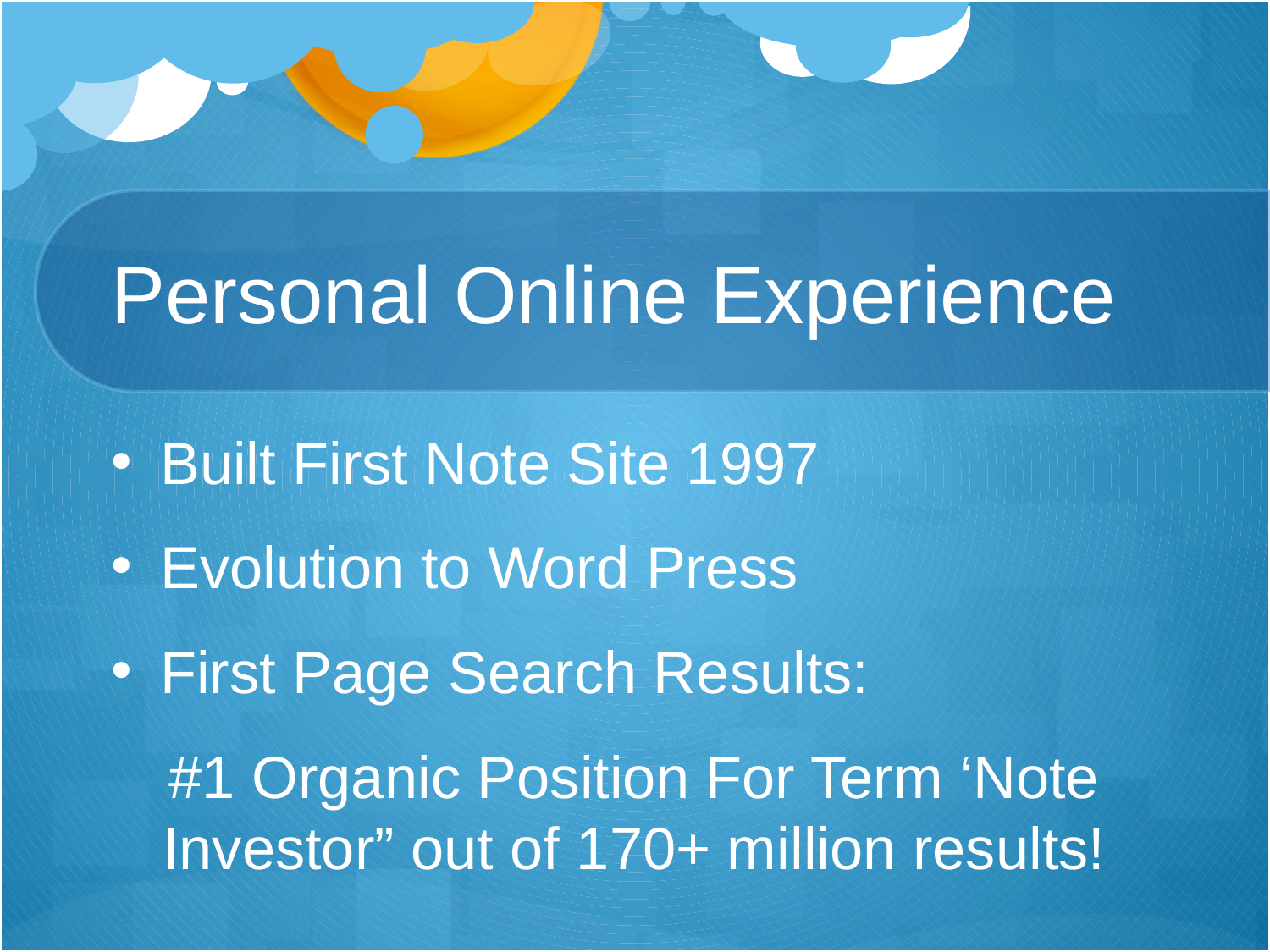

# Personal Online Experience
Built First Note Site 1997
Evolution to Word Press
First Page Search Results:
#1 Organic Position For Term ‘Note Investor” out of 170+ million results!